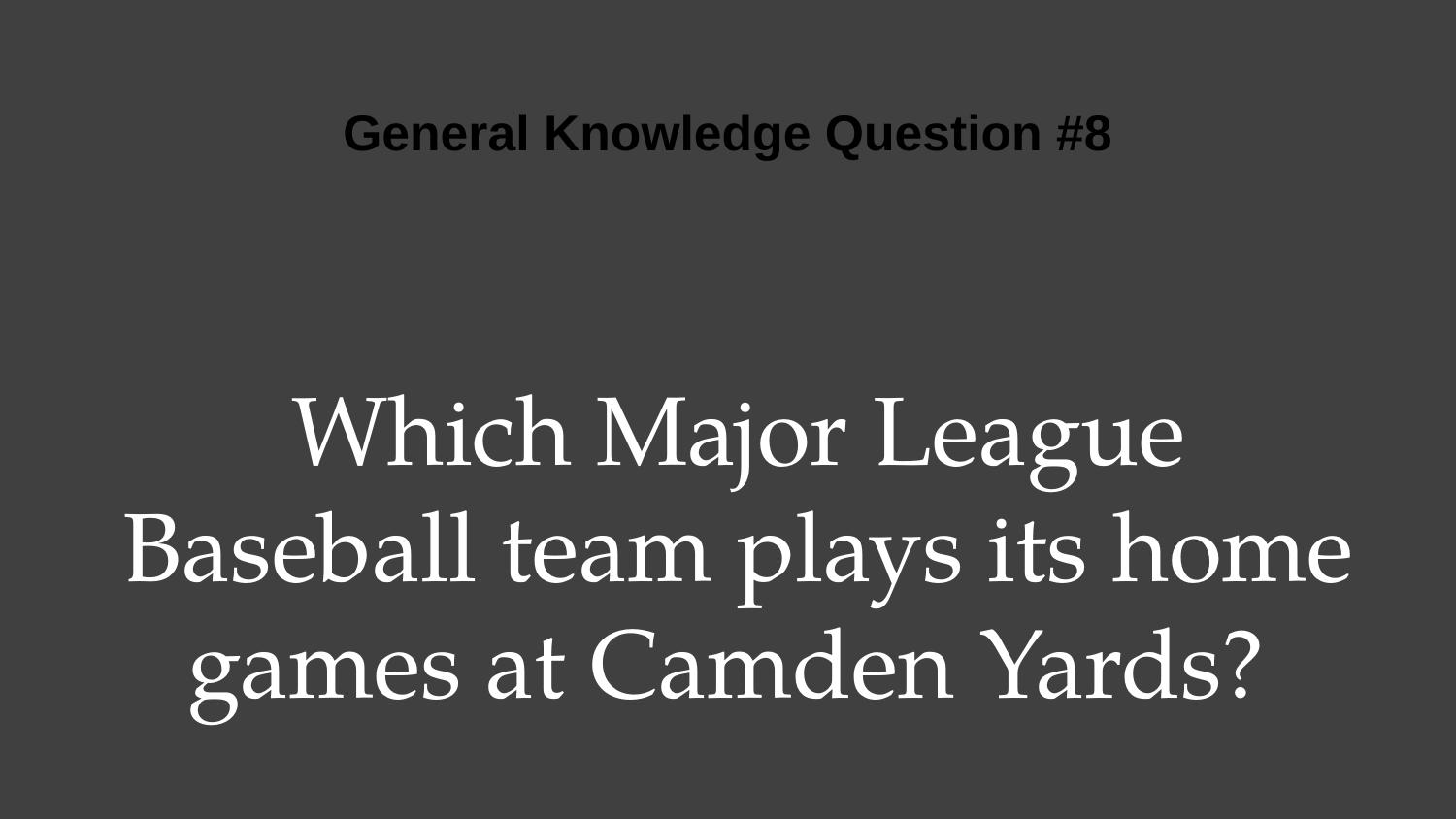

# General Knowledge Question #8
Which Major League Baseball team plays its home games at Camden Yards?